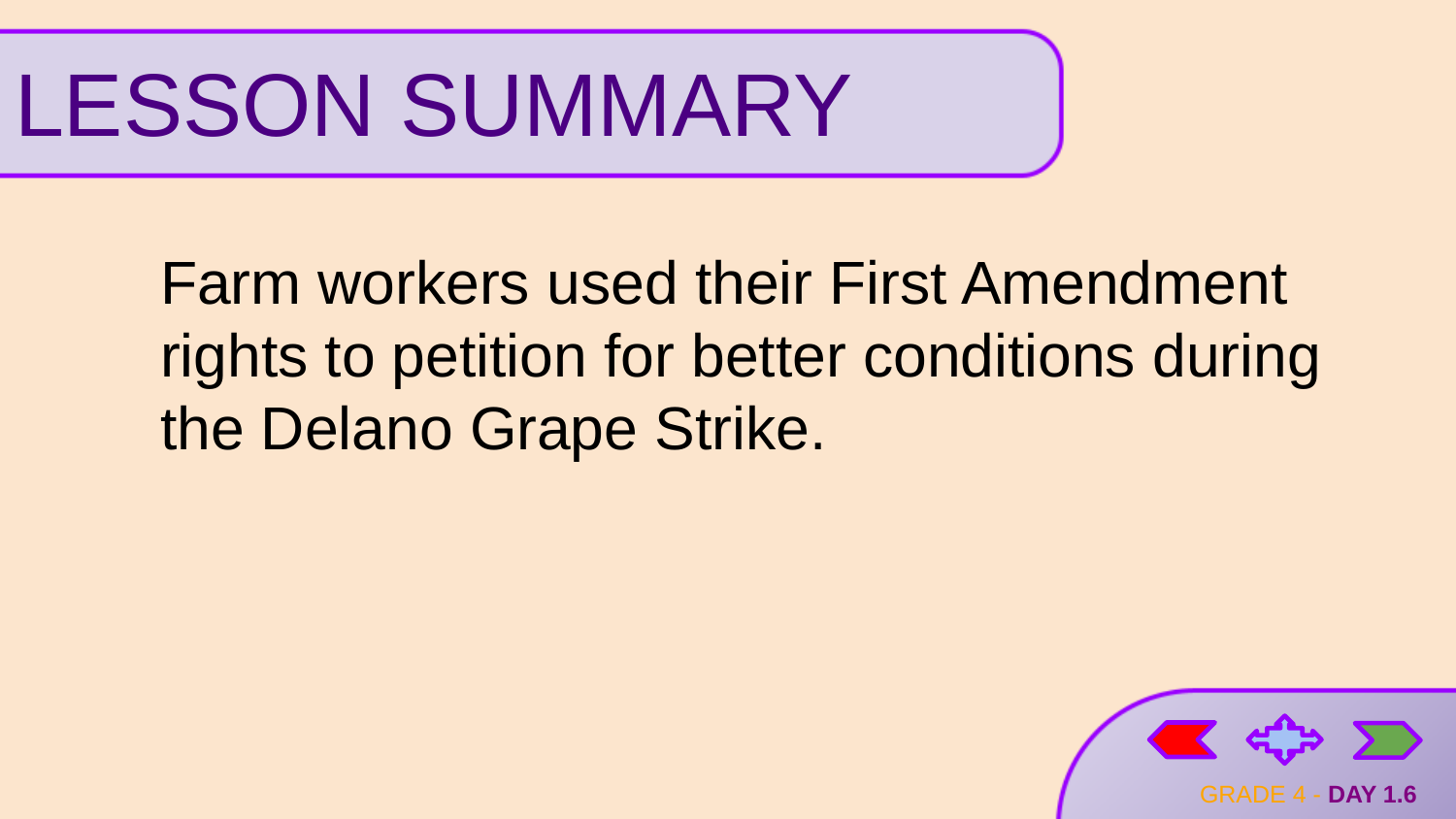

# LESSON SUMMARY

Farm workers used their First Amendment rights to petition for better conditions during the Delano Grape Strike.

GRADE 4 - DAY 1.6